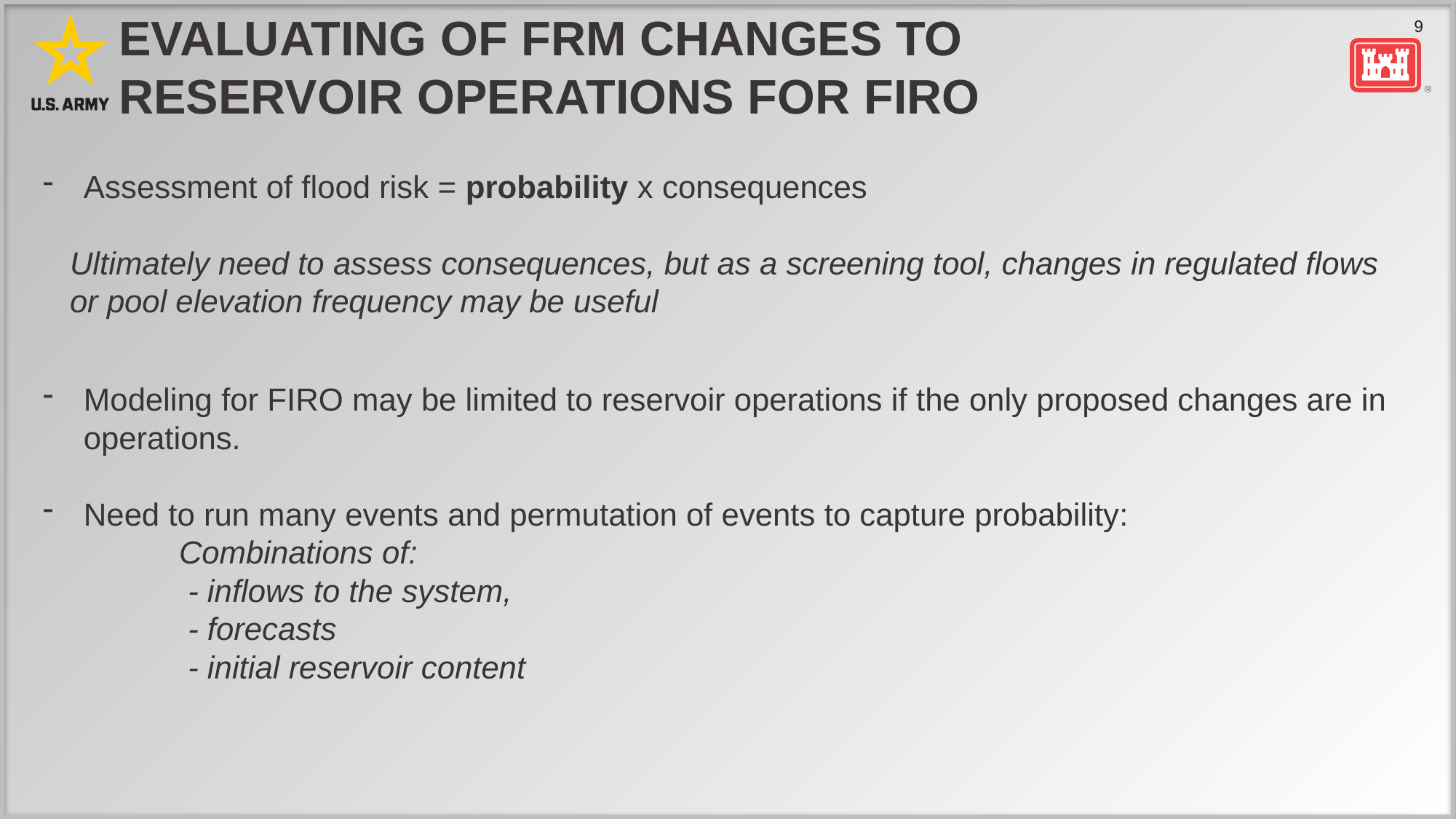

# Evaluating of FRM CHANGES TO Reservoir Operations for FIRO

Assessment of flood risk = probability x consequences

Ultimately need to assess consequences, but as a screening tool, changes in regulated flows or pool elevation frequency may be useful

Modeling for FIRO may be limited to reservoir operations if the only proposed changes are in operations.

Need to run many events and permutation of events to capture probability:
	Combinations of:
	 - inflows to the system,
	 - forecasts
	 - initial reservoir content